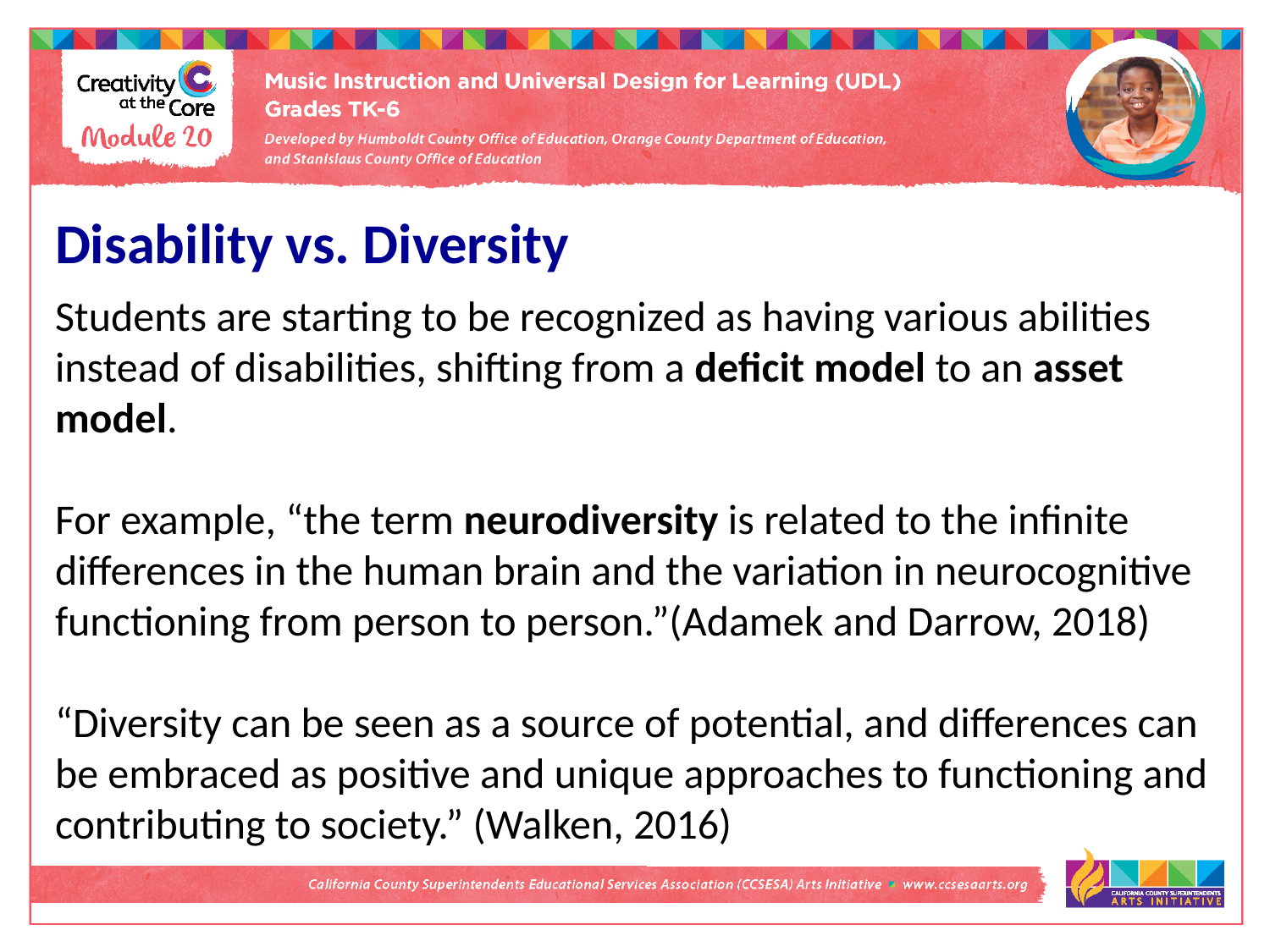

Disability vs. Diversity
Students are starting to be recognized as having various abilities instead of disabilities, shifting from a deficit model to an asset model.

For example, “the term neurodiversity is related to the infinite differences in the human brain and the variation in neurocognitive functioning from person to person.”(Adamek and Darrow, 2018)

“Diversity can be seen as a source of potential, and differences can be embraced as positive and unique approaches to functioning and contributing to society.” (Walken, 2016)